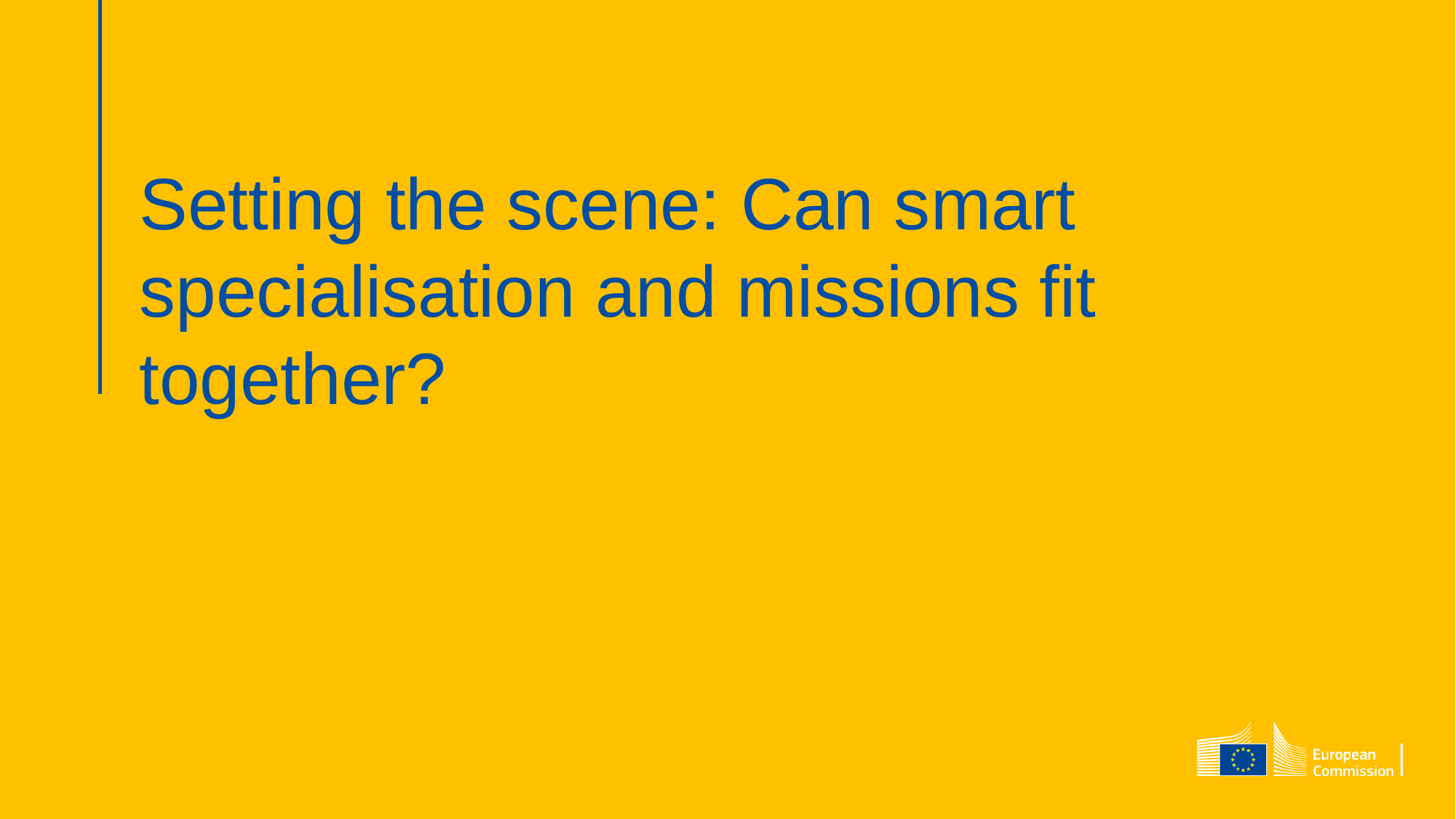

# Setting the scene: Can smart specialisation and missions fit together?